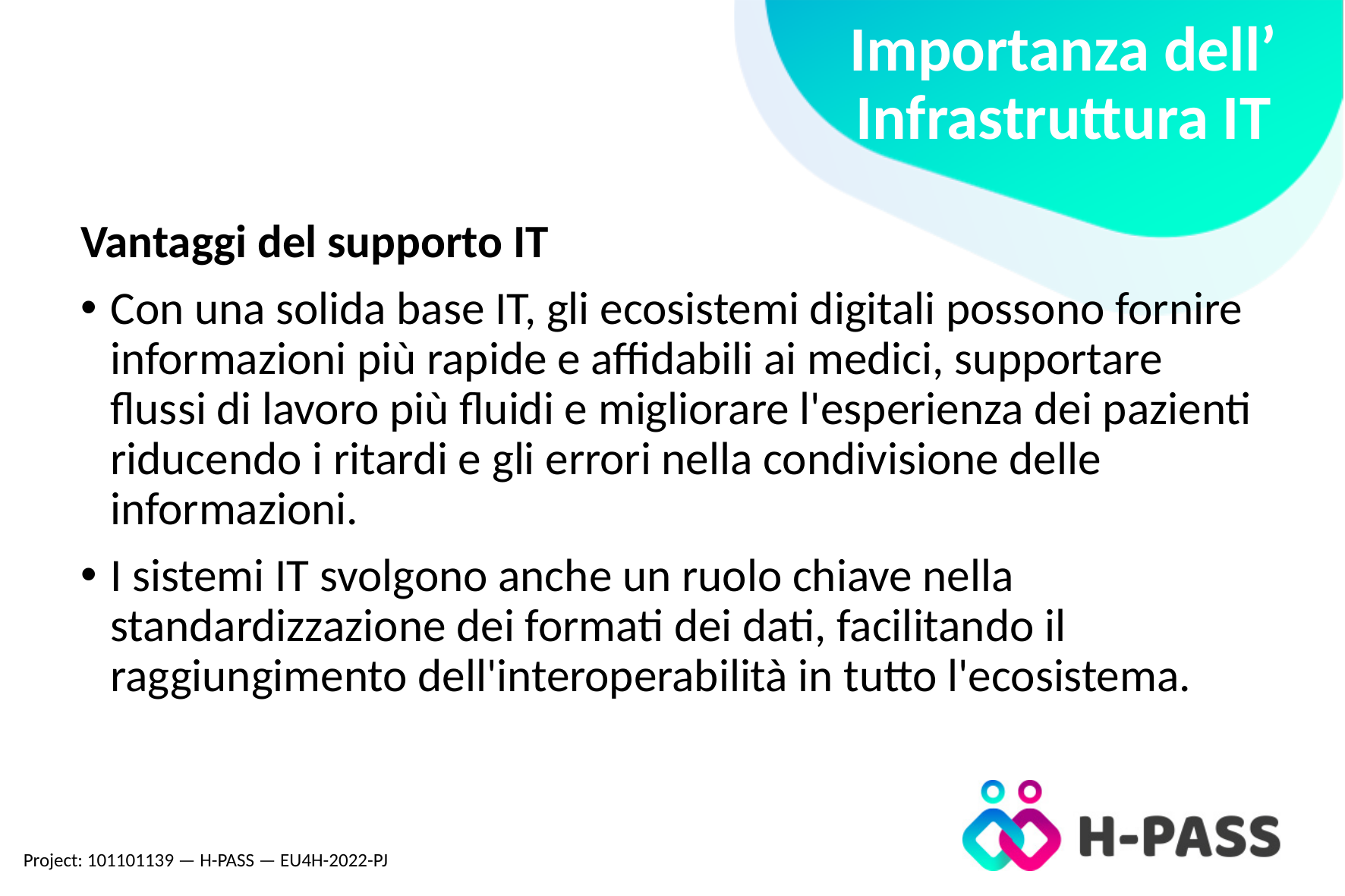

Importanza dell’
Infrastruttura IT
Vantaggi del supporto IT
Con una solida base IT, gli ecosistemi digitali possono fornire informazioni più rapide e affidabili ai medici, supportare flussi di lavoro più fluidi e migliorare l'esperienza dei pazienti riducendo i ritardi e gli errori nella condivisione delle informazioni.
I sistemi IT svolgono anche un ruolo chiave nella standardizzazione dei formati dei dati, facilitando il raggiungimento dell'interoperabilità in tutto l'ecosistema.
Project: 101101139 — H-PASS — EU4H-2022-PJ